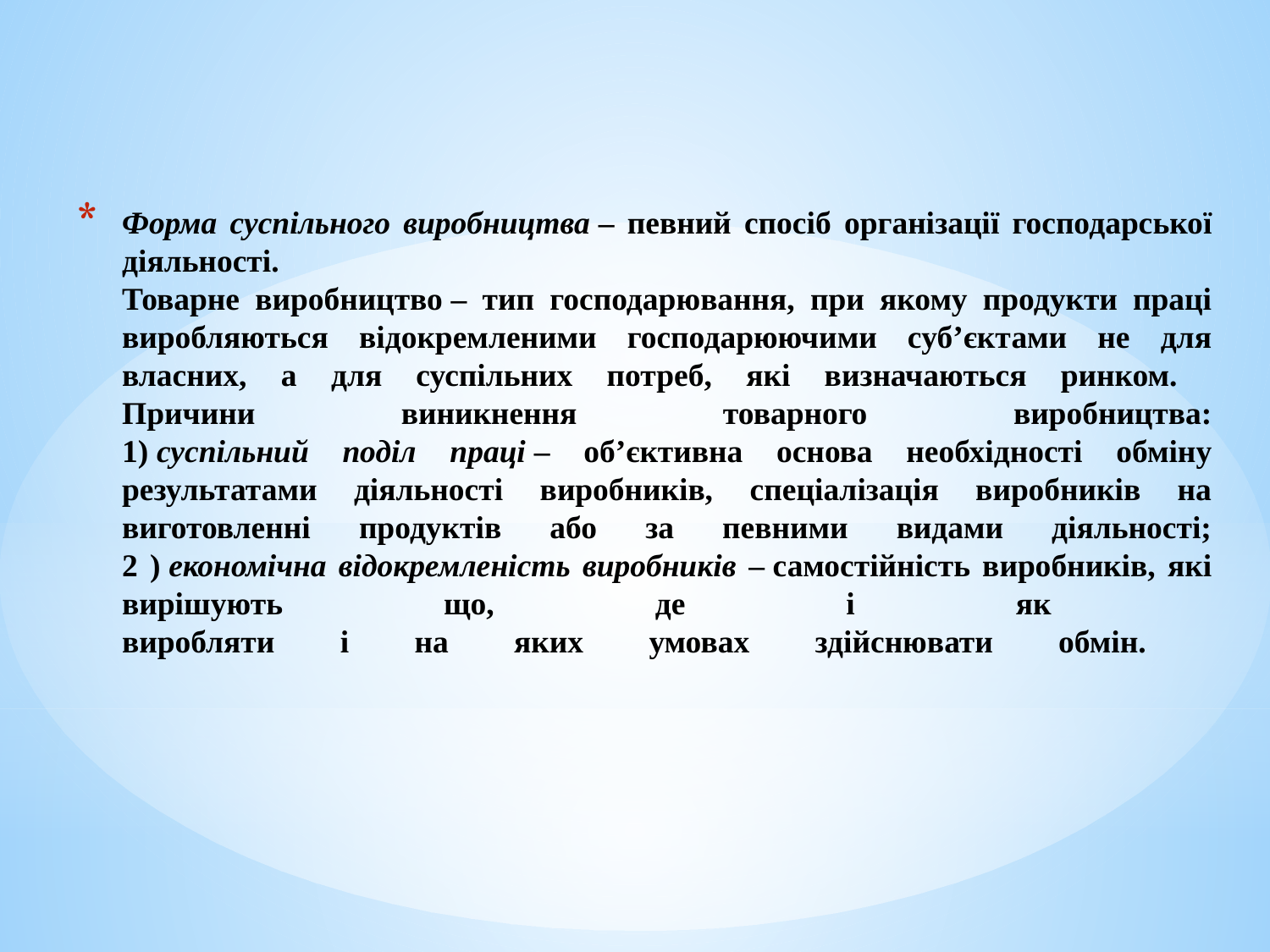

# Форма суспільного виробництва – певний спосіб організації господарської діяльності. Товарне виробництво – тип господарювання, при якому продукти праці виробляються відокремленими господарюючими суб’єктами не для власних, а для суспільних потреб, які визначаються ринком. Причини виникнення товарного виробництва: 1) суспільний поділ праці – об’єктивна основа необхідності обміну результатами діяльності виробників, спеціалізація виробників на виготовленні продуктів або за певними видами діяльності; 2 ) економічна відокремленість виробників – самостійність виробників, які вирішують що, де і як виробляти і на яких умовах здійснювати обмін.